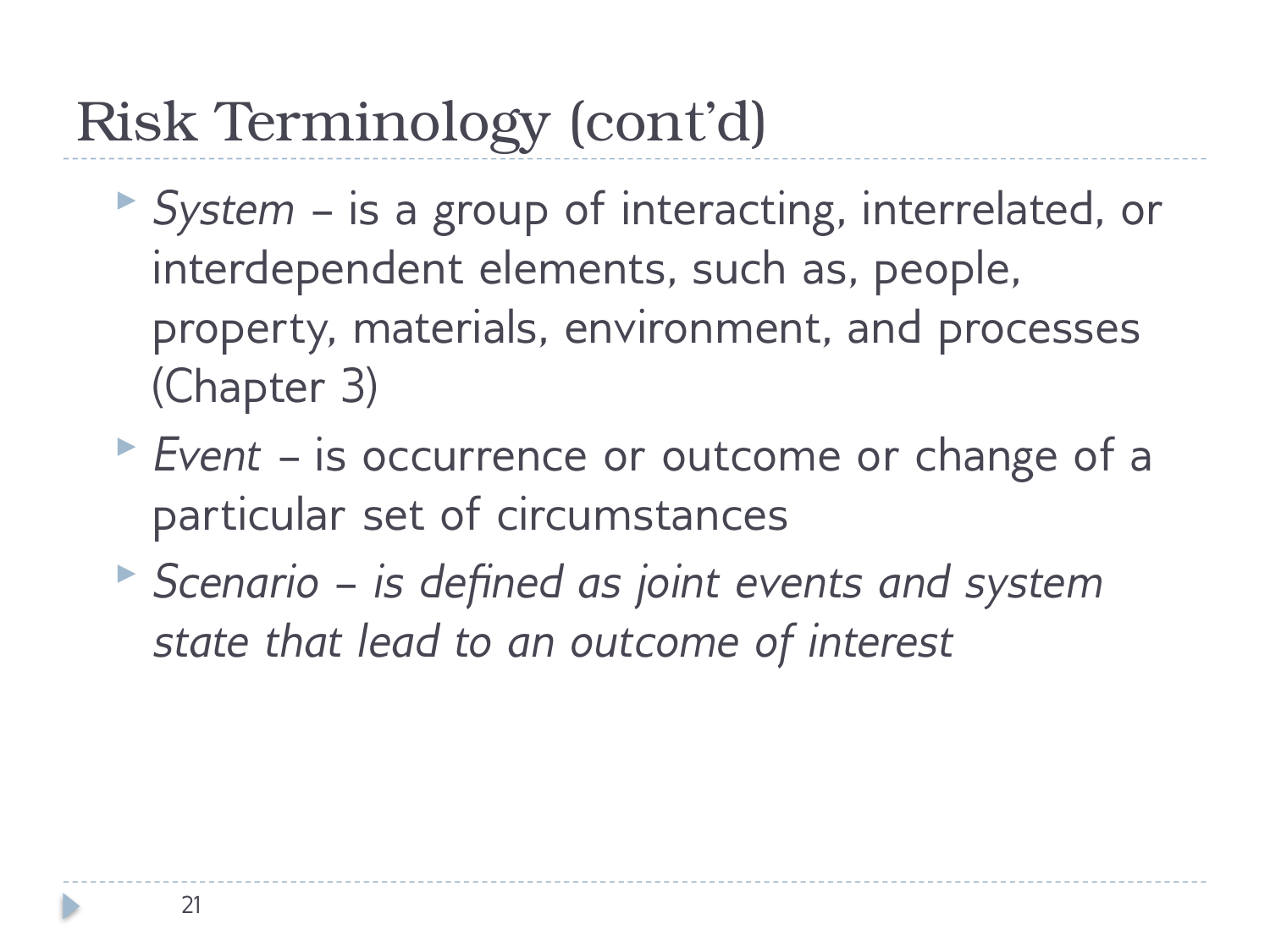

# Risk Terminology (cont’d)
System – is a group of interacting, interrelated, or interdependent elements, such as, people, property, materials, environment, and processes (Chapter 3)
Event – is occurrence or outcome or change of a particular set of circumstances
Scenario – is defined as joint events and system state that lead to an outcome of interest

21